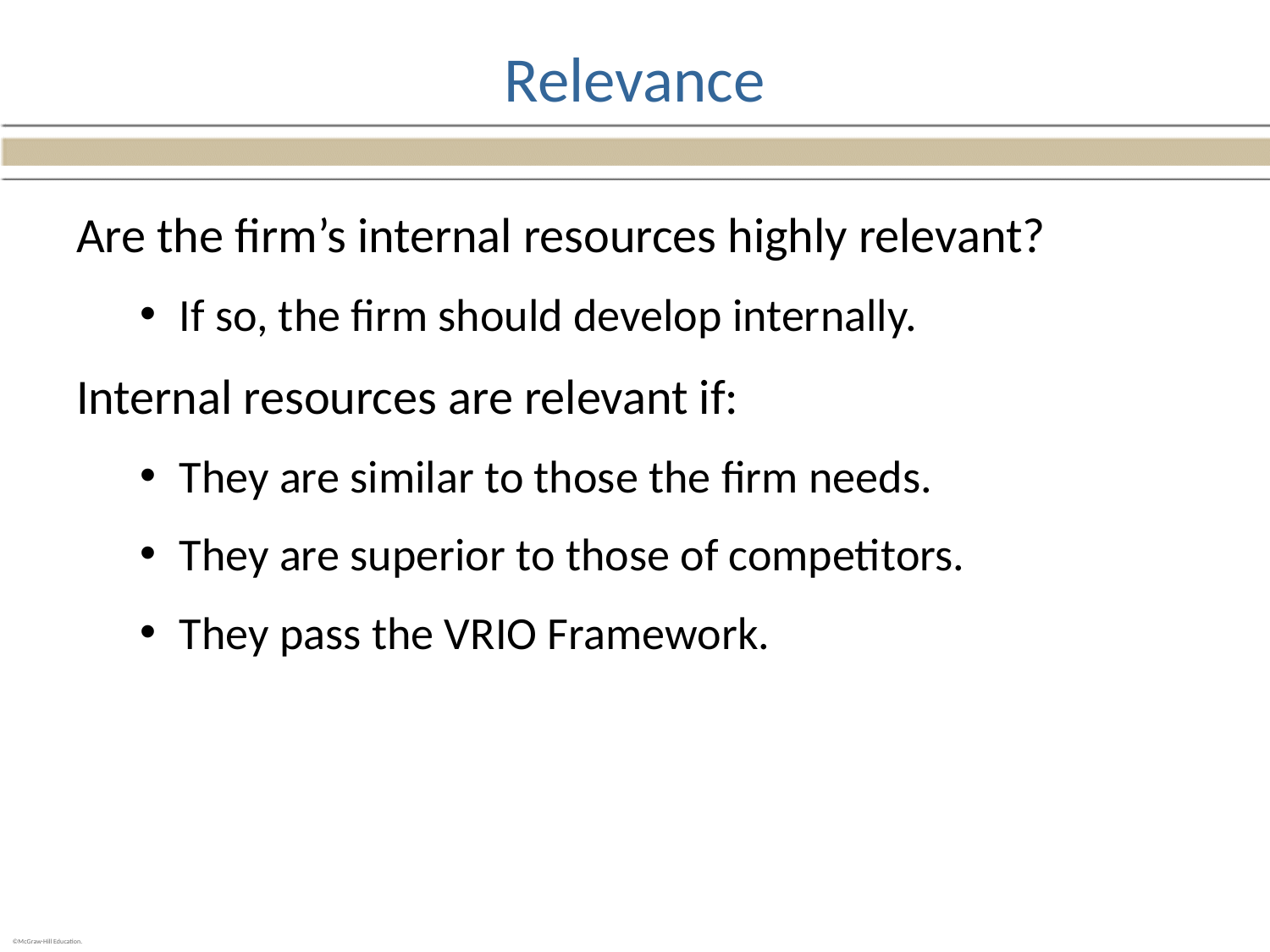

# Relevance
Are the firm’s internal resources highly relevant?
If so, the firm should develop internally.
Internal resources are relevant if:
They are similar to those the firm needs.
They are superior to those of competitors.
They pass the VRIO Framework.